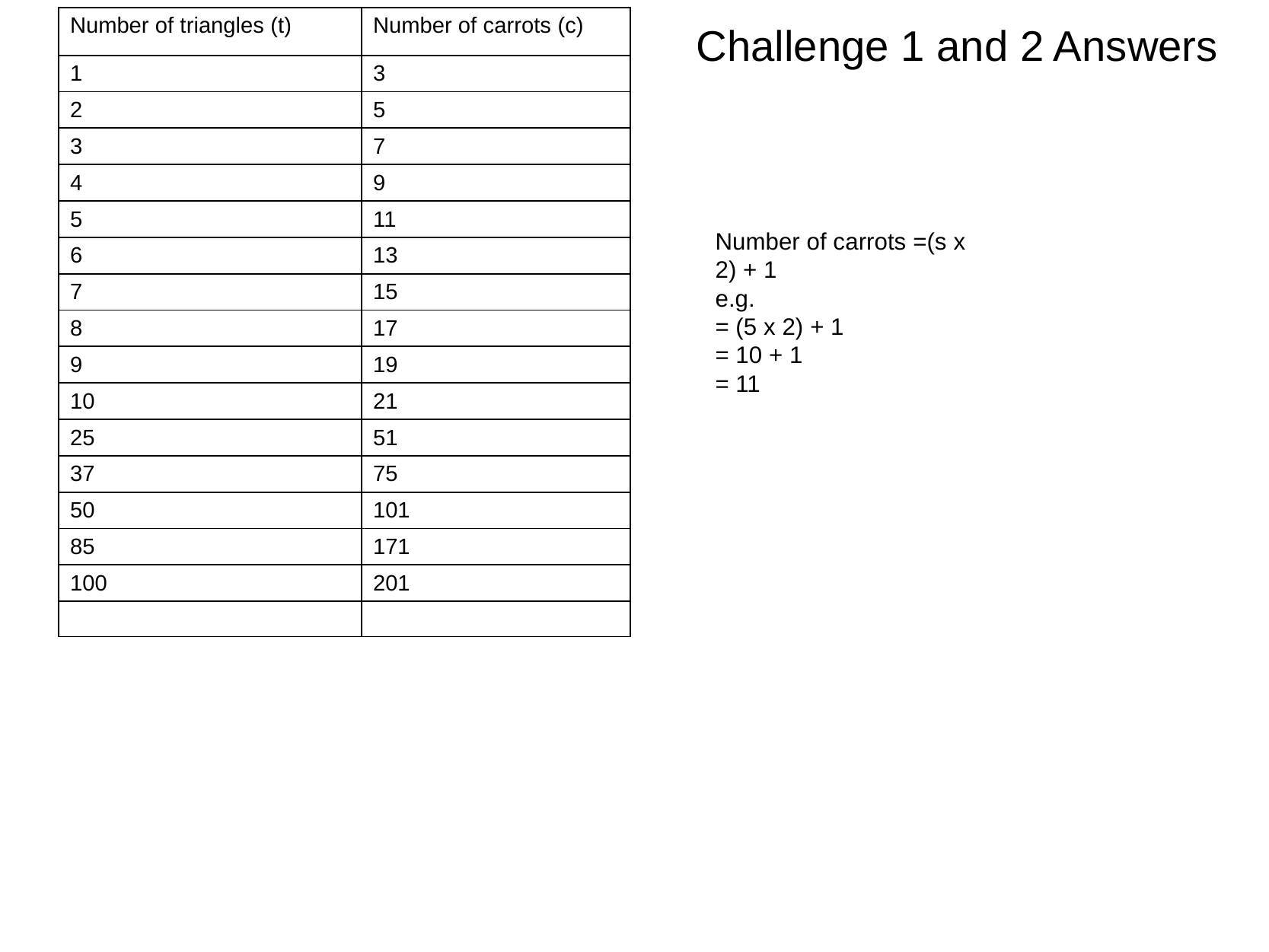

| Number of triangles (t) | Number of carrots (c) |
| --- | --- |
| 1 | 3 |
| 2 | 5 |
| 3 | 7 |
| 4 | 9 |
| 5 | 11 |
| 6 | 13 |
| 7 | 15 |
| 8 | 17 |
| 9 | 19 |
| 10 | 21 |
| 25 | 51 |
| 37 | 75 |
| 50 | 101 |
| 85 | 171 |
| 100 | 201 |
|  |  |
Challenge 1 and 2 Answers
Number of carrots =(s x 2) + 1
e.g.
= (5 x 2) + 1
= 10 + 1
= 11